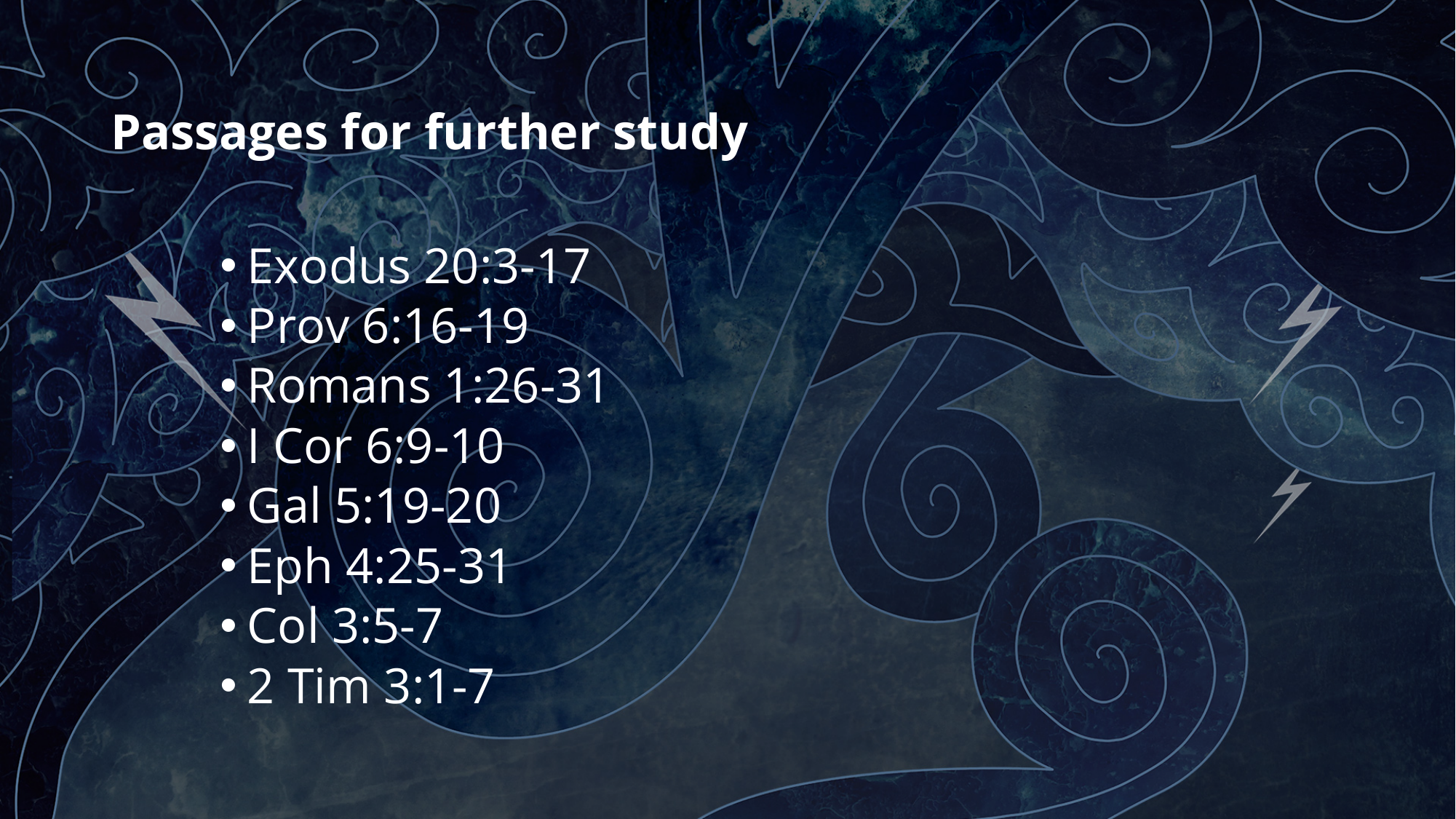

Passages for further study

Exodus 20:3-17
Prov 6:16-19
Romans 1:26-31
I Cor 6:9-10
Gal 5:19-20
Eph 4:25-31
Col 3:5-7
2 Tim 3:1-7